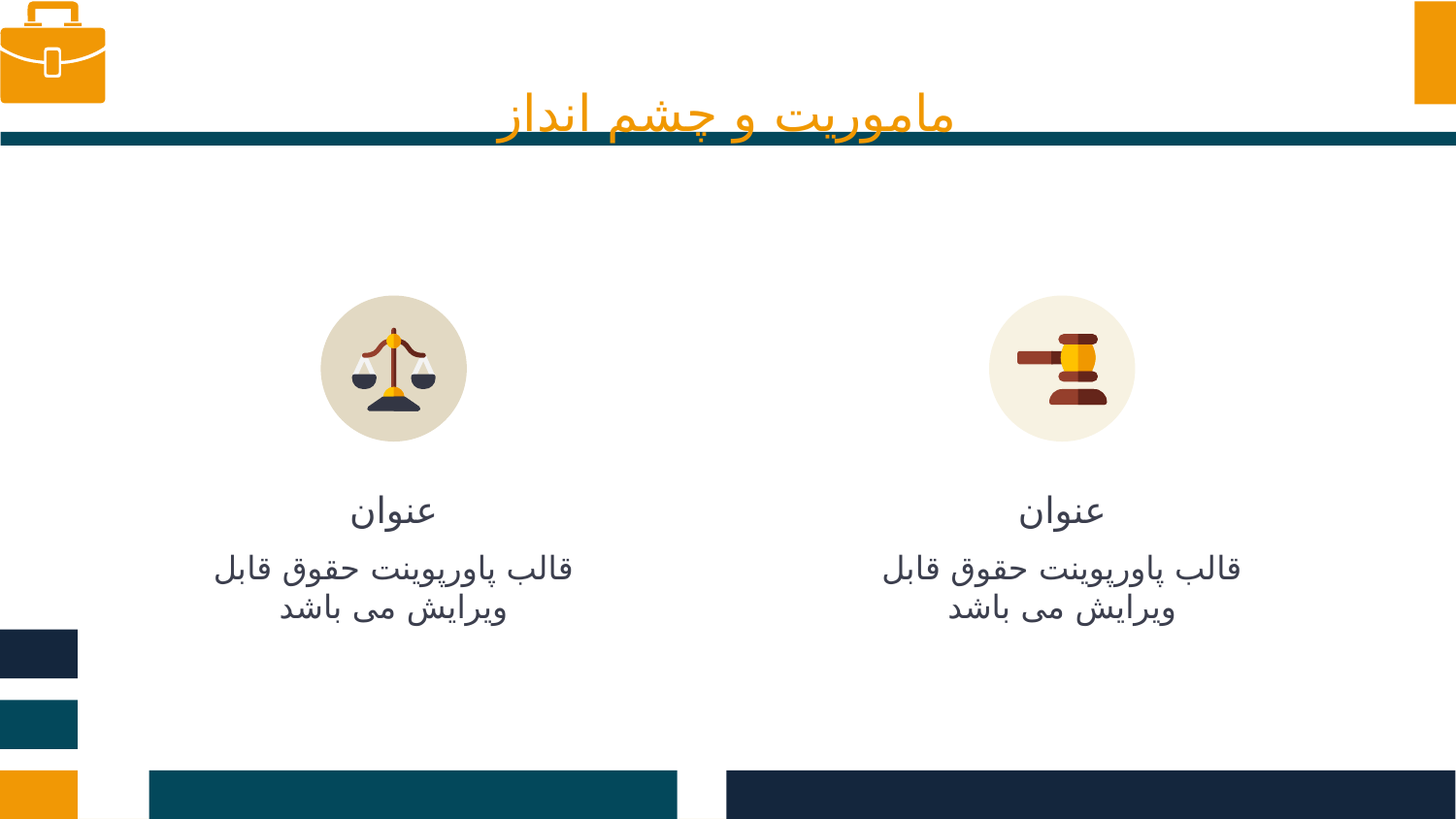

# ماموریت و چشم انداز

عنوان
عنوان
قالب پاورپوینت حقوق قابل ویرایش می باشد
قالب پاورپوینت حقوق قابل ویرایش می باشد